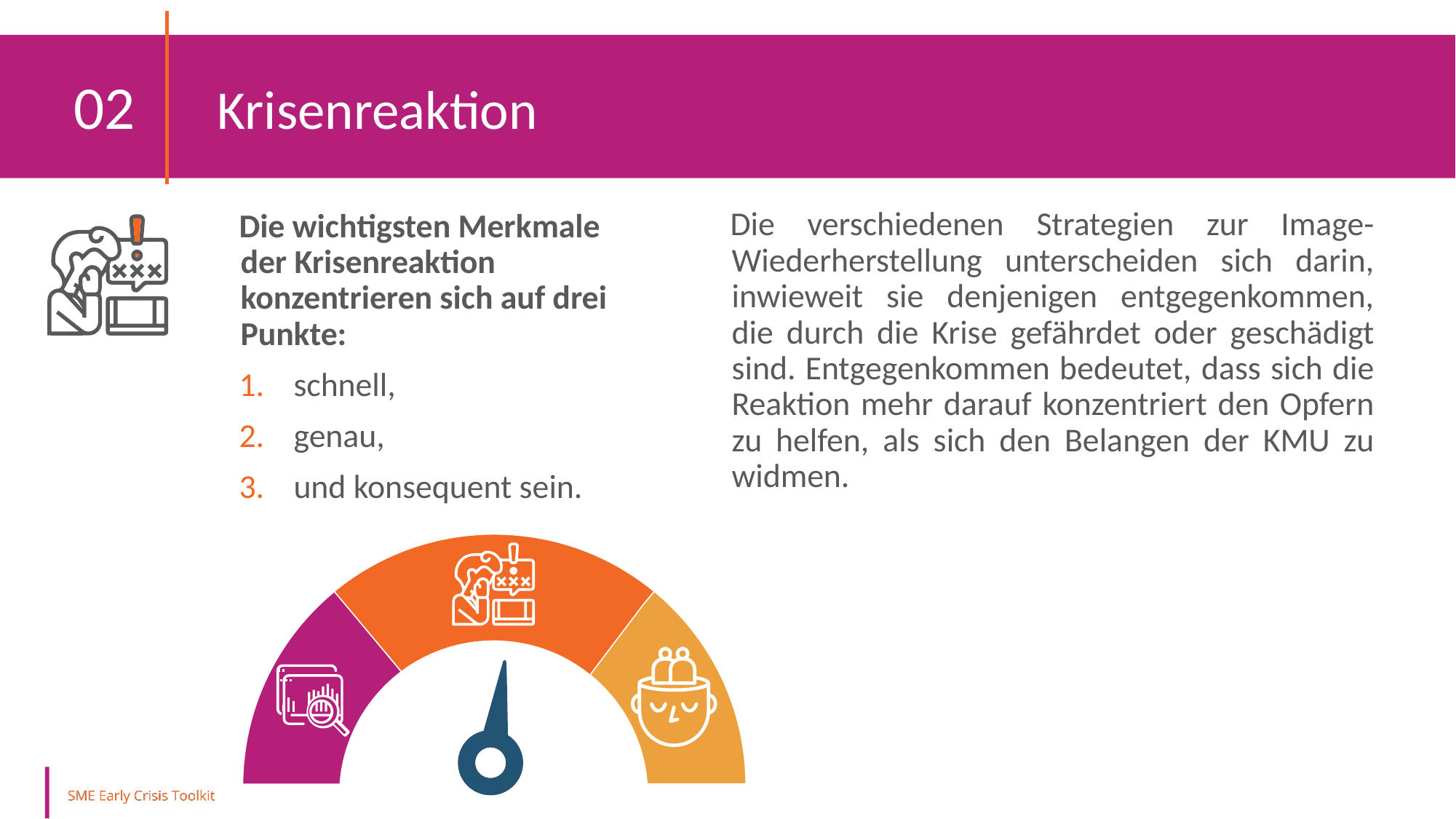

02      Krisenreaktion

Die verschiedenen Strategien zur Image-Wiederherstellung unterscheiden sich darin, inwieweit sie denjenigen entgegenkommen, die durch die Krise gefährdet oder geschädigt sind. Entgegenkommen bedeutet, dass sich die Reaktion mehr darauf konzentriert den Opfern zu helfen, als sich den Belangen der KMU zu widmen.
Die wichtigsten Merkmale der Krisenreaktion konzentrieren sich auf drei Punkte:
schnell,
genau,
und konsequent sein.